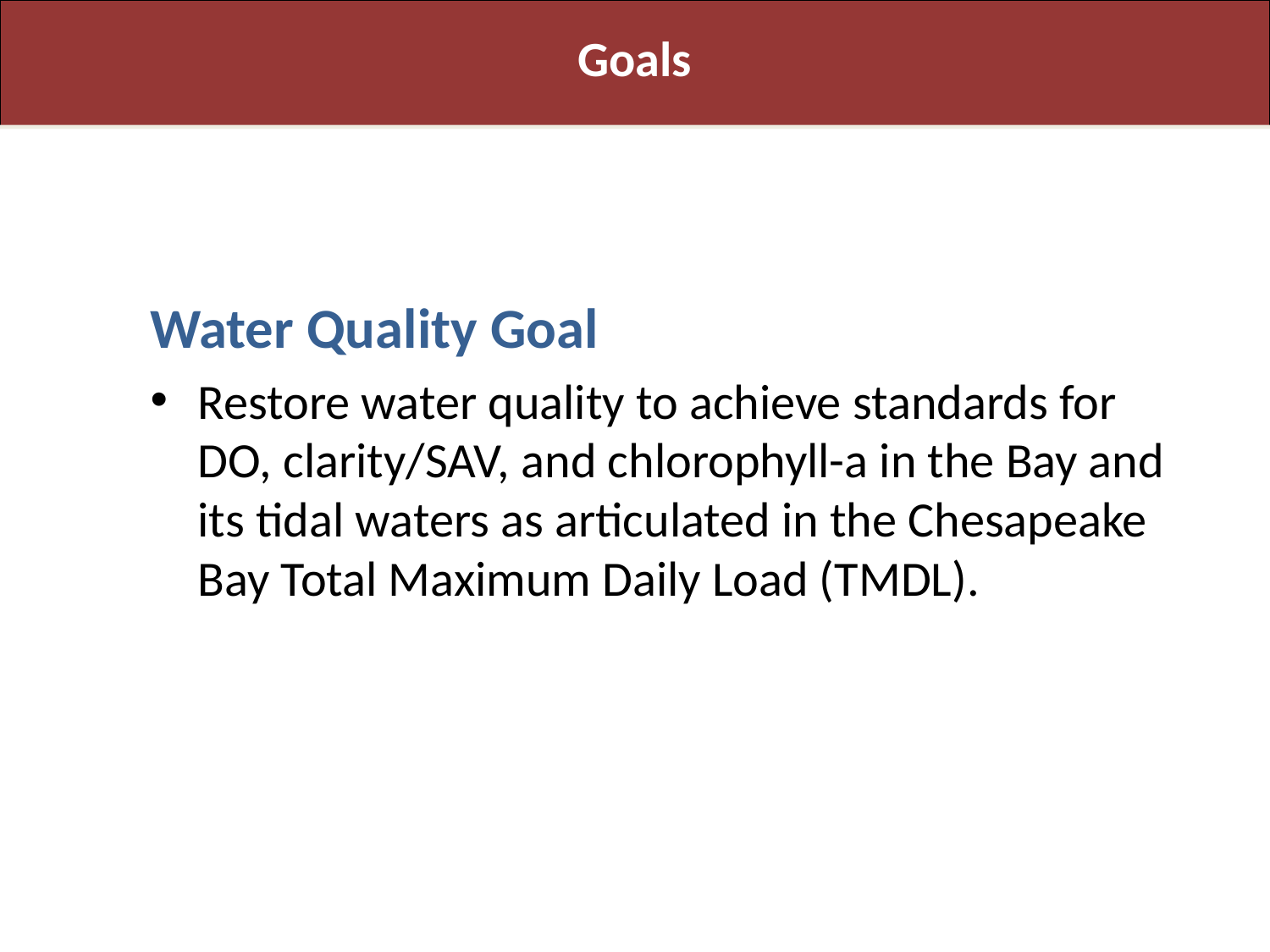

Goals
Water Quality Goal
Restore water quality to achieve standards for DO, clarity/SAV, and chlorophyll-a in the Bay and its tidal waters as articulated in the Chesapeake Bay Total Maximum Daily Load (TMDL).